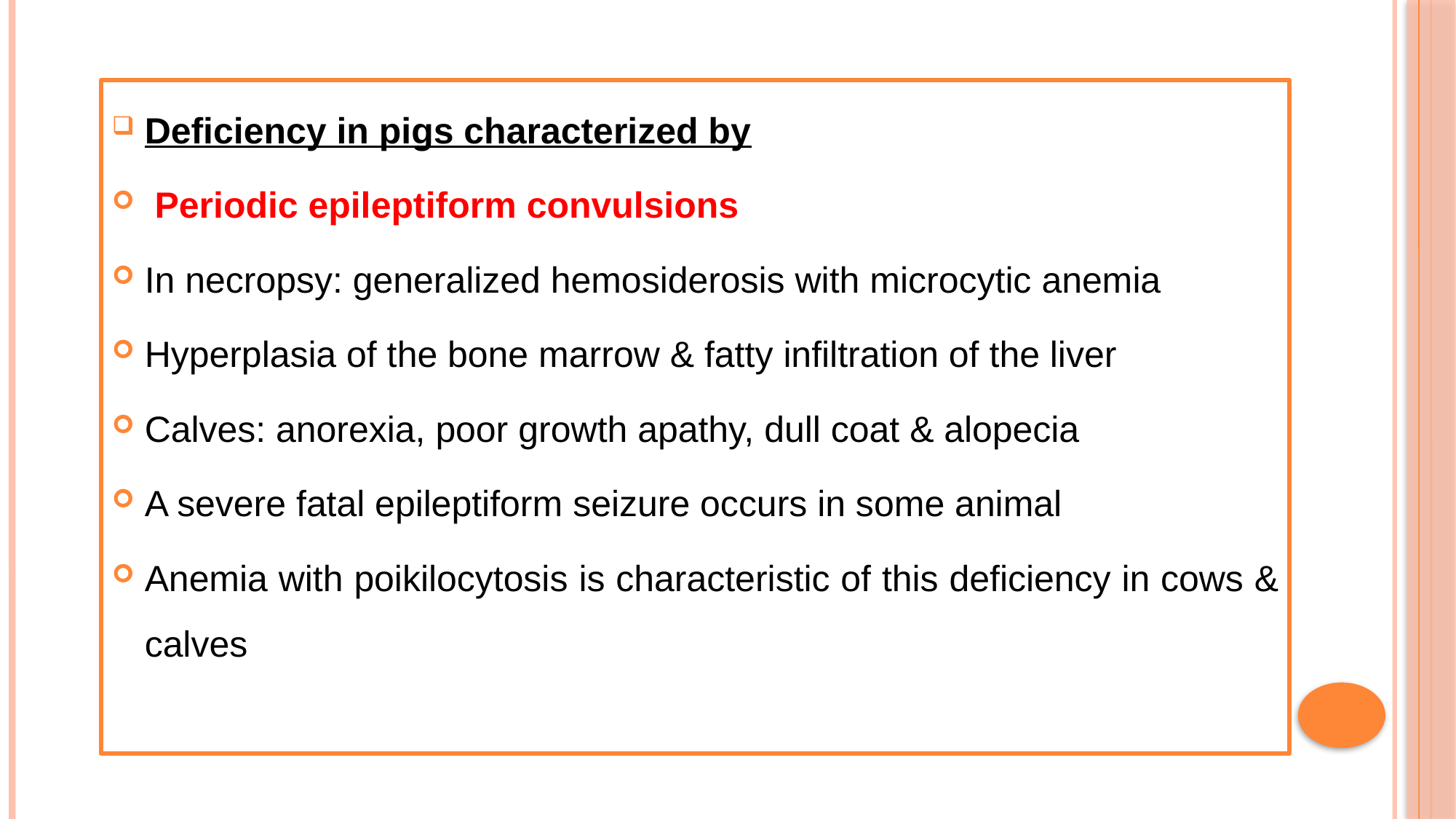

Deficiency in pigs characterized by
 Periodic epileptiform convulsions
In necropsy: generalized hemosiderosis with microcytic anemia
Hyperplasia of the bone marrow & fatty infiltration of the liver
Calves: anorexia, poor growth apathy, dull coat & alopecia
A severe fatal epileptiform seizure occurs in some animal
Anemia with poikilocytosis is characteristic of this deficiency in cows & calves